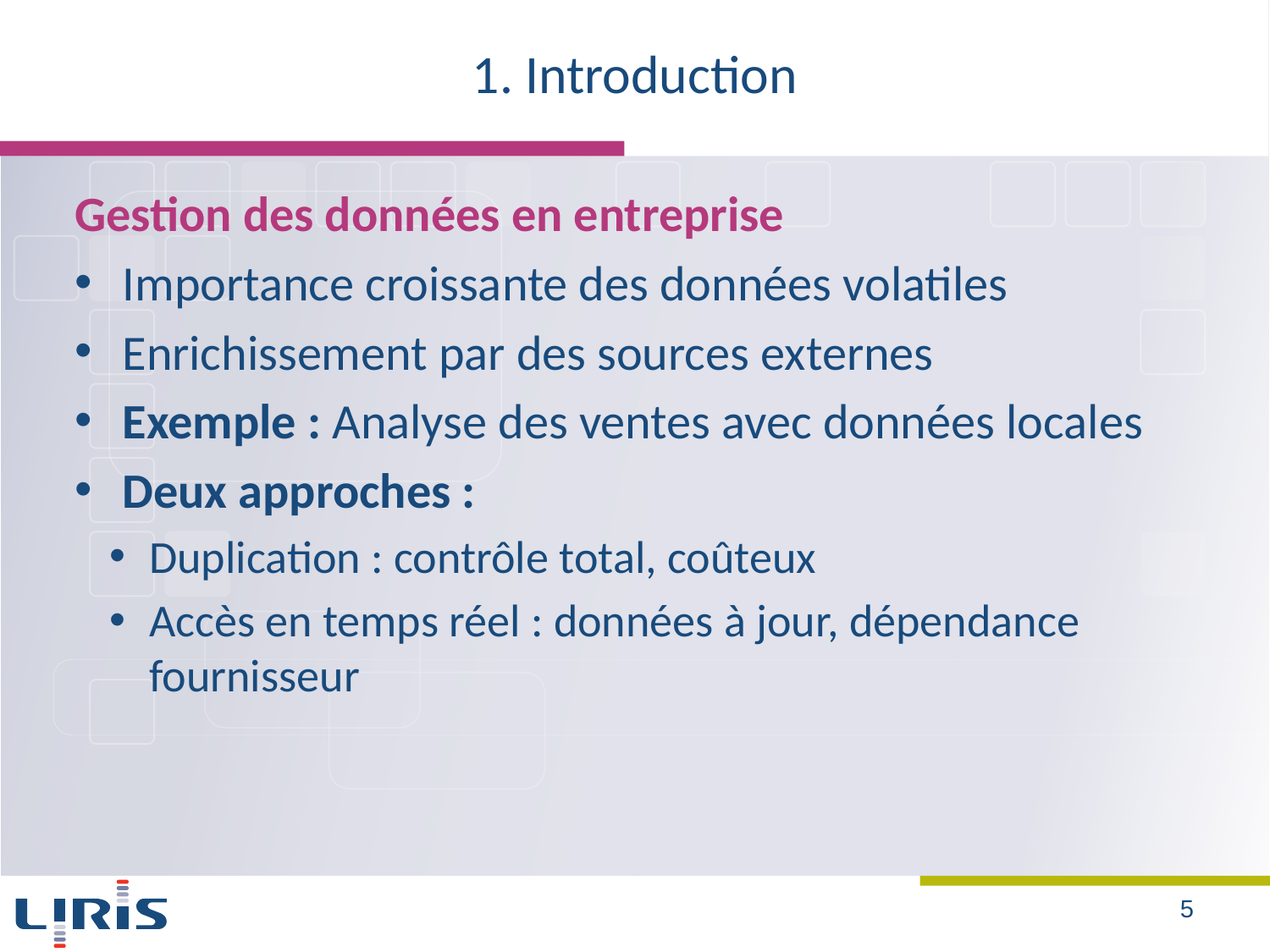

# 1. Introduction
Gestion des données en entreprise
Importance croissante des données volatiles
Enrichissement par des sources externes
Exemple : Analyse des ventes avec données locales
Deux approches :
Duplication : contrôle total, coûteux
Accès en temps réel : données à jour, dépendance fournisseur
5